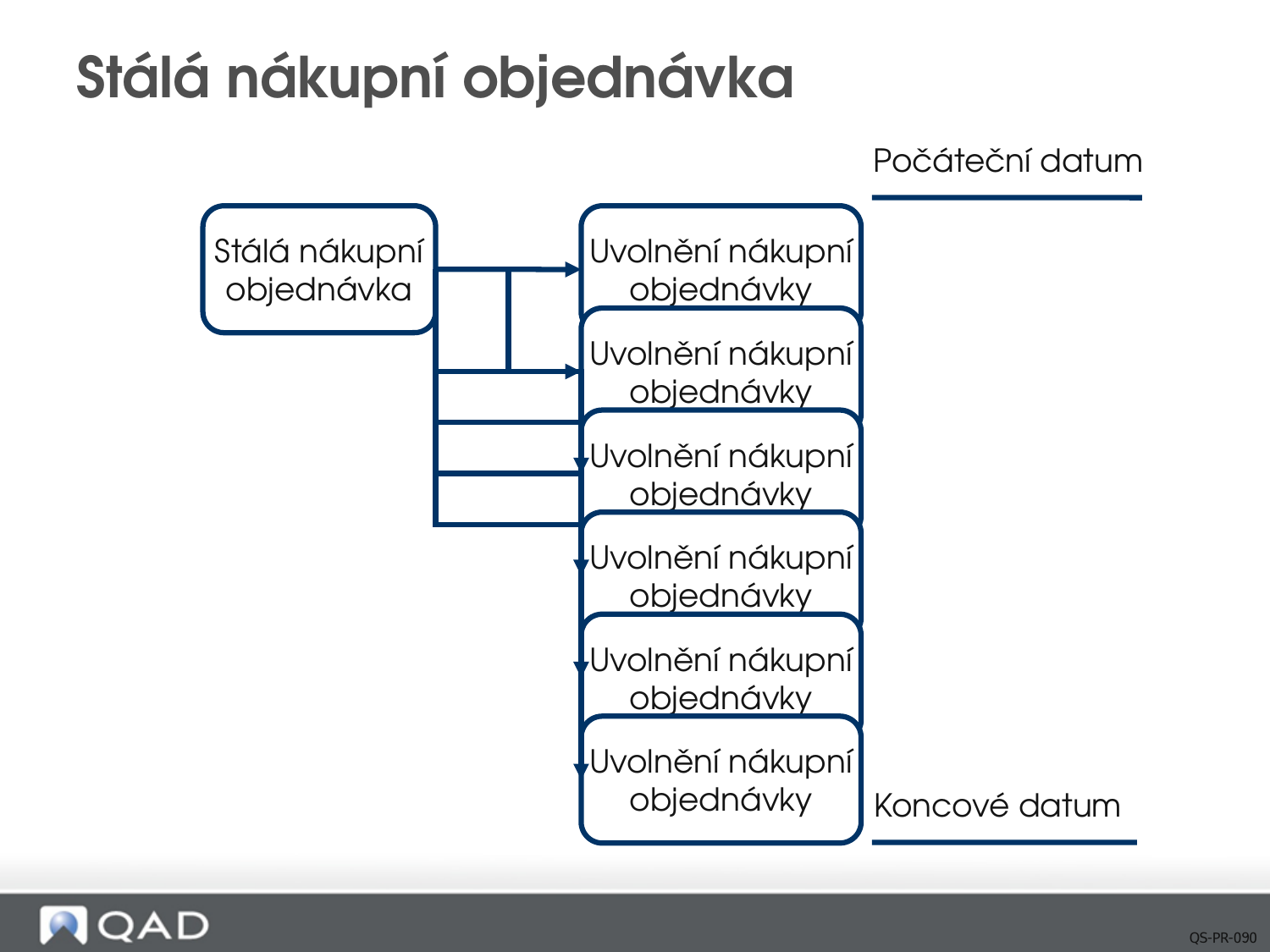

# Stálá nákupní objednávka
Počáteční datum

Stálá nákupní
objednávka
Uvolnění nákupní
objednávky
Uvolnění nákupní
objednávky
Uvolnění nákupní
objednávky
Uvolnění nákupní
objednávky
Uvolnění nákupní
objednávky
Uvolnění nákupní
objednávky
Koncové datum

QS-PR-090